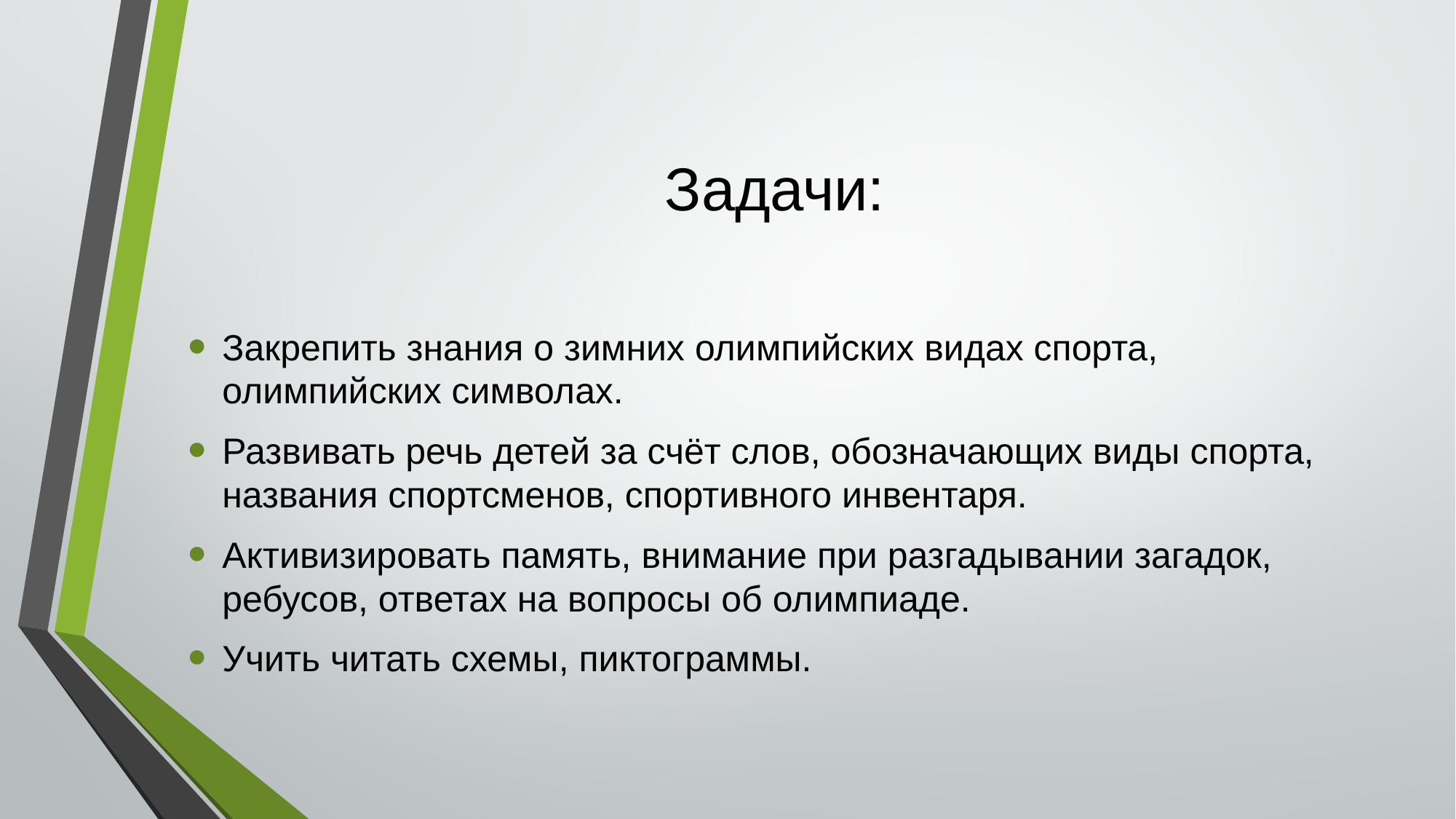

# Задачи:
Закрепить знания о зимних олимпийских видах спорта, олимпийских символах.
Развивать речь детей за счёт слов, обозначающих виды спорта, названия спортсменов, спортивного инвентаря.
Активизировать память, внимание при разгадывании загадок, ребусов, ответах на вопросы об олимпиаде.
Учить читать схемы, пиктограммы.